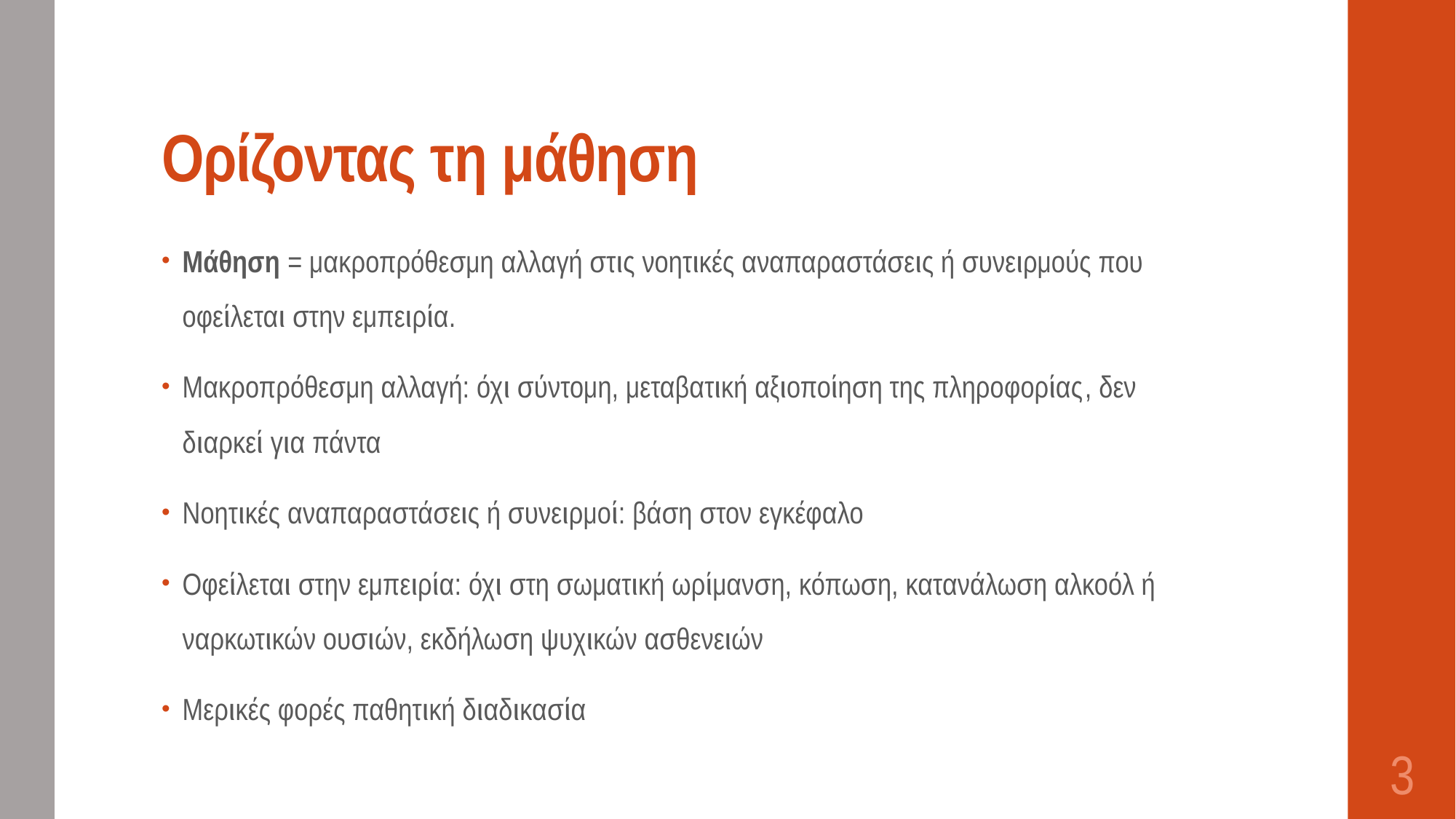

# Ορίζοντας τη μάθηση
Μάθηση = μακροπρόθεσμη αλλαγή στις νοητικές αναπαραστάσεις ή συνειρμούς που οφείλεται στην εμπειρία.
Mακροπρόθεσμη αλλαγή: όχι σύντομη, μεταβατική αξιοποίηση της πληροφορίας, δεν διαρκεί για πάντα
Νοητικές αναπαραστάσεις ή συνειρμοί: βάση στον εγκέφαλο
Οφείλεται στην εμπειρία: όχι στη σωματική ωρίμανση, κόπωση, κατανάλωση αλκοόλ ή ναρκωτικών ουσιών, εκδήλωση ψυχικών ασθενειών
Μερικές φορές παθητική διαδικασία
3